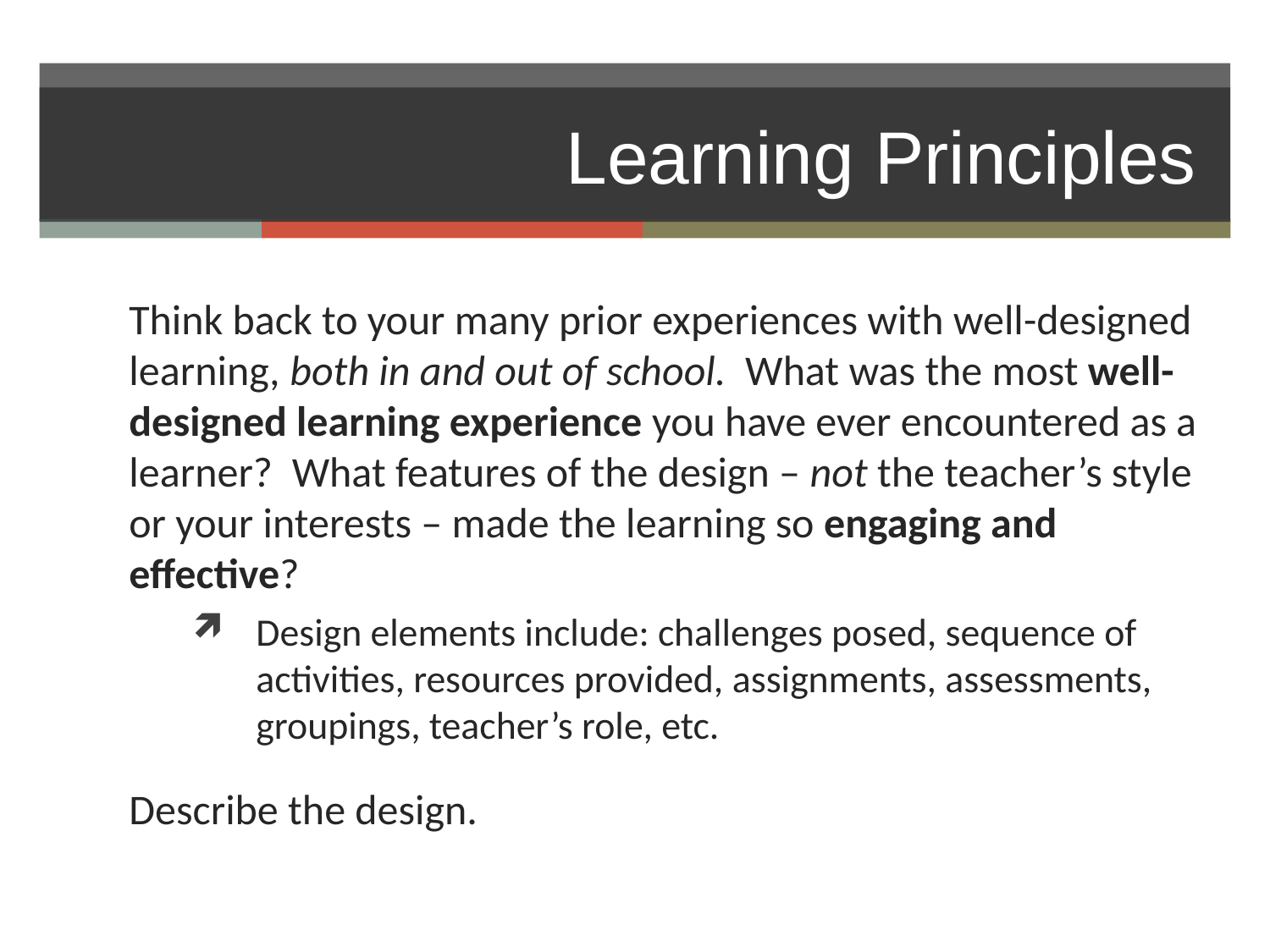

# Learning Principles
Think back to your many prior experiences with well-designed learning, both in and out of school.  What was the most well-designed learning experience you have ever encountered as a learner?  What features of the design – not the teacher’s style or your interests – made the learning so engaging and effective?
Design elements include: challenges posed, sequence of activities, resources provided, assignments, assessments, groupings, teacher’s role, etc.
Describe the design.